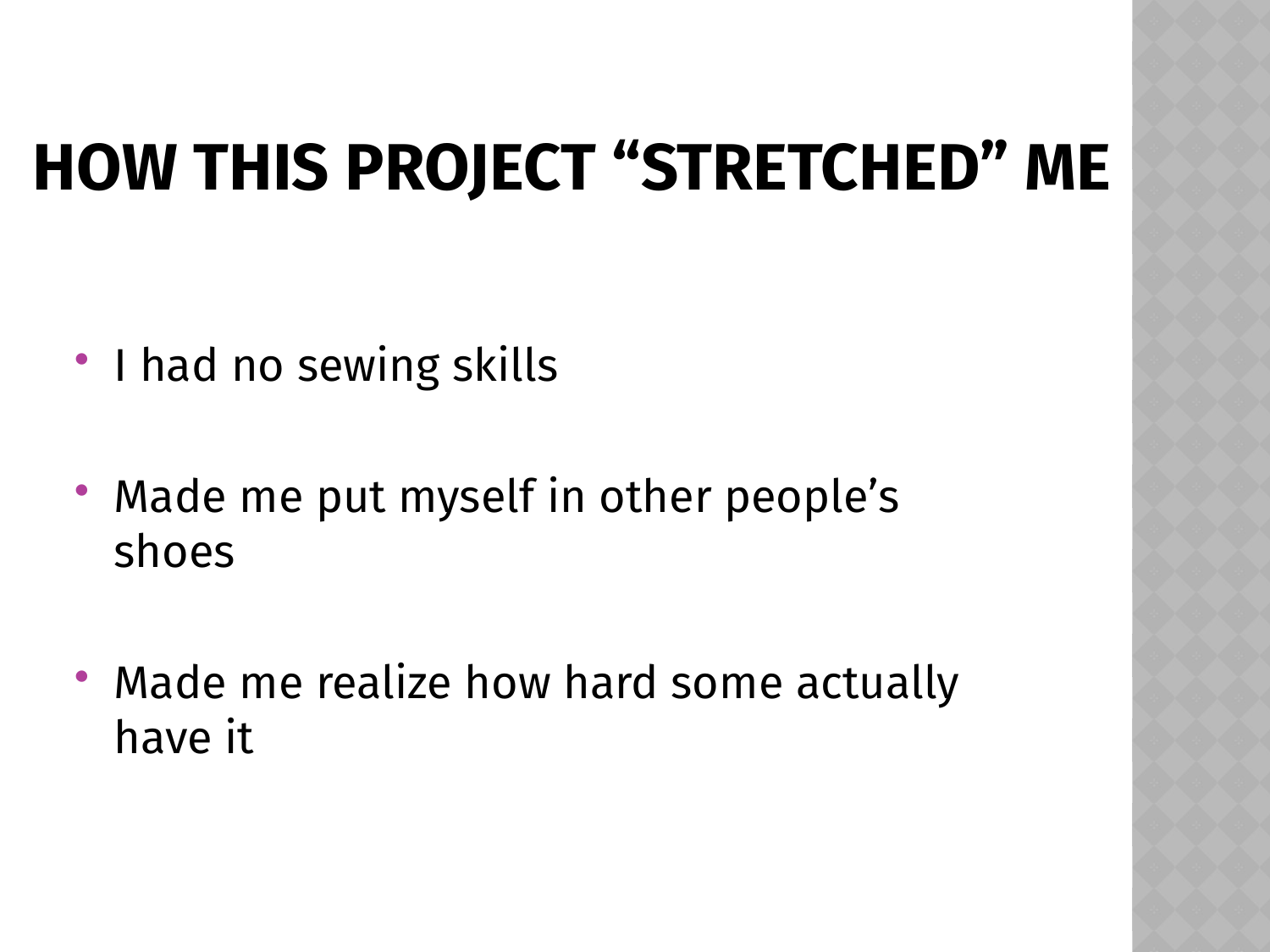

# How this project “stretched” me
I had no sewing skills

Made me put myself in other people’s shoes

Made me realize how hard some actually have it